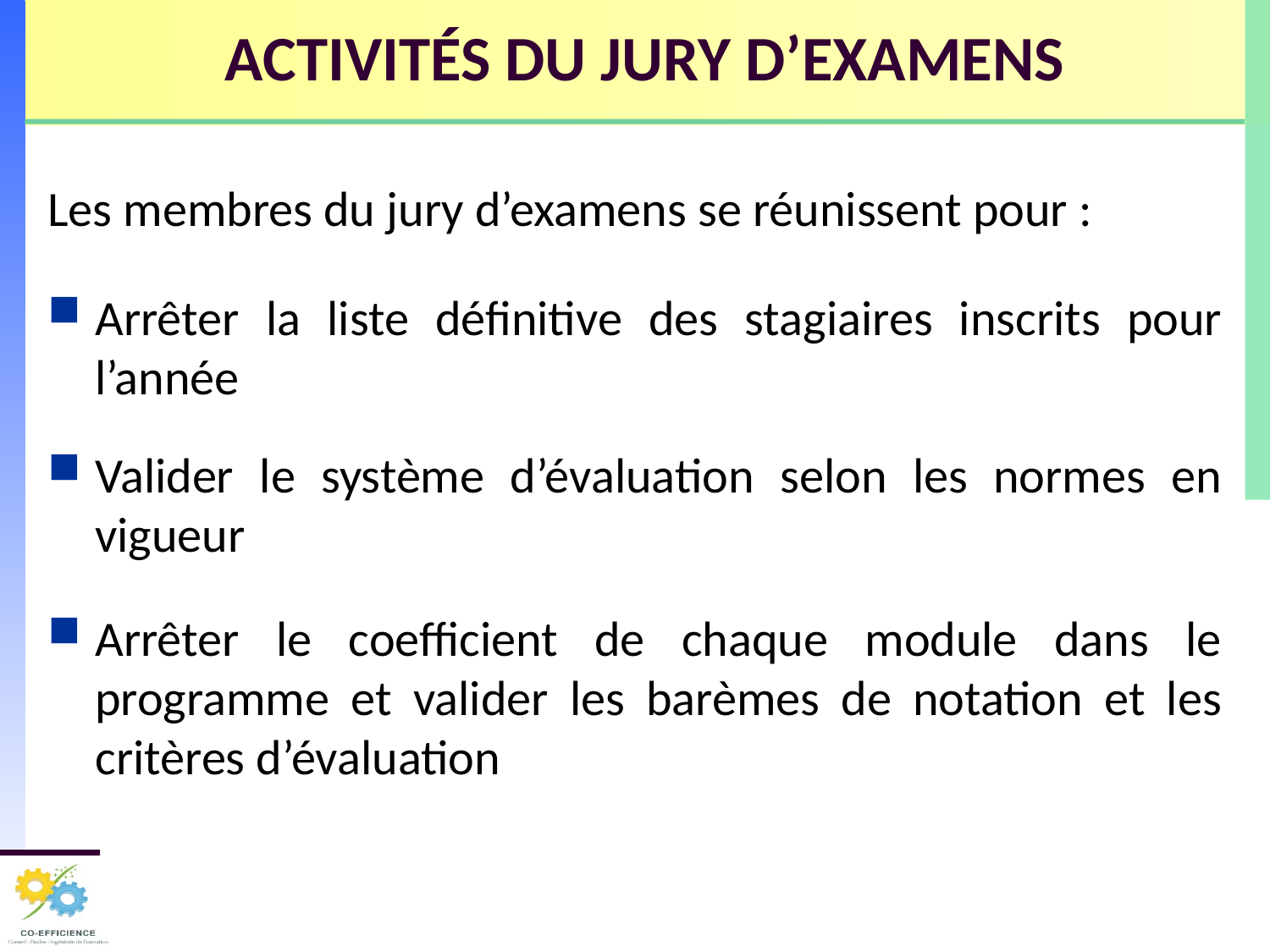

# ACTIVITÉS DU JURY D’EXAMENS
Les membres du jury d’examens se réunissent pour :

Arrêter la liste définitive des stagiaires inscrits pour l’année

Valider le système d’évaluation selon les normes en vigueur

Arrêter le coefficient de chaque module dans le programme et valider les barèmes de notation et les critères d’évaluation